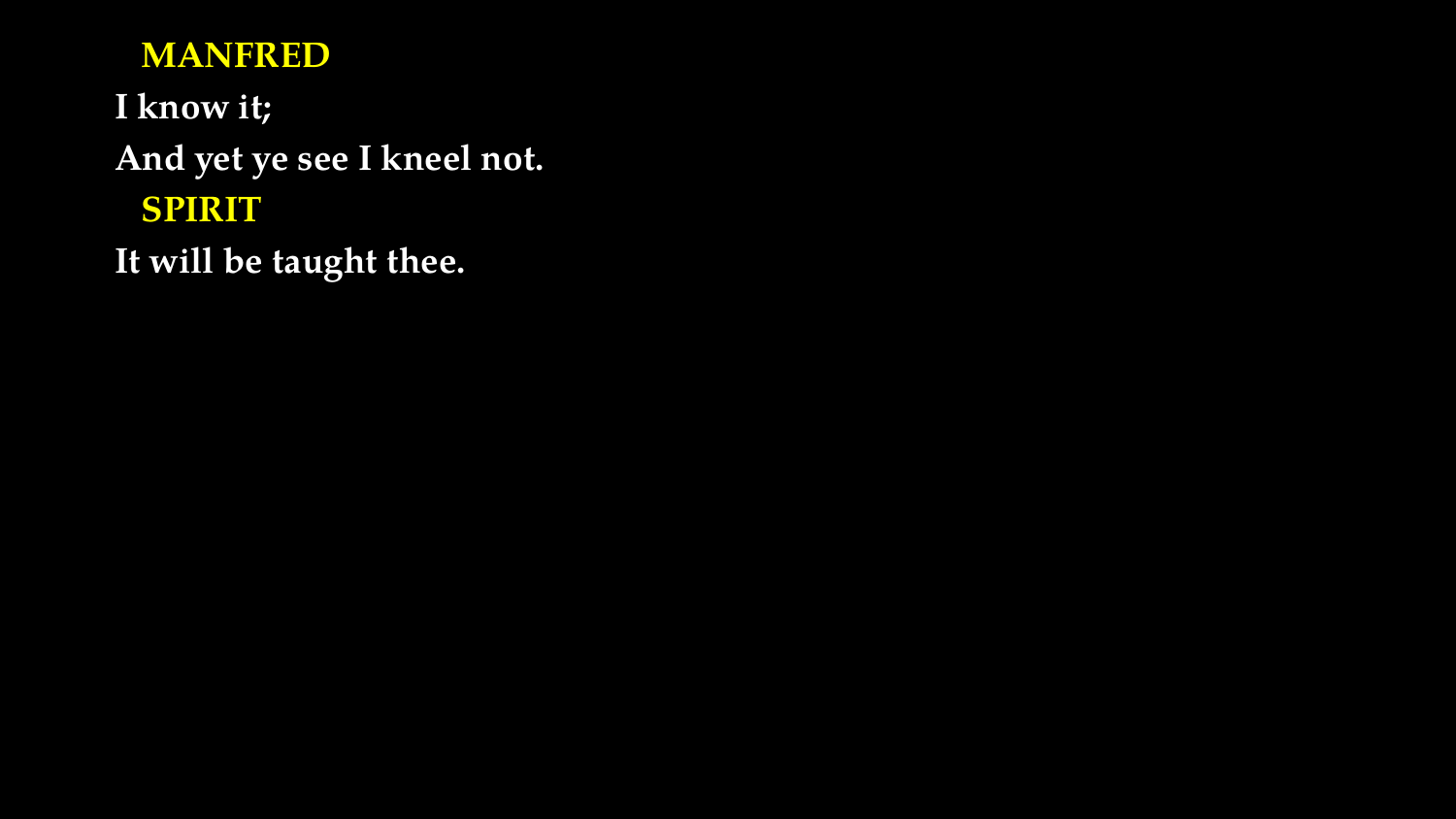

# Manfred I know it; And yet ye see I kneel not. SPIRIT It will be taught thee.